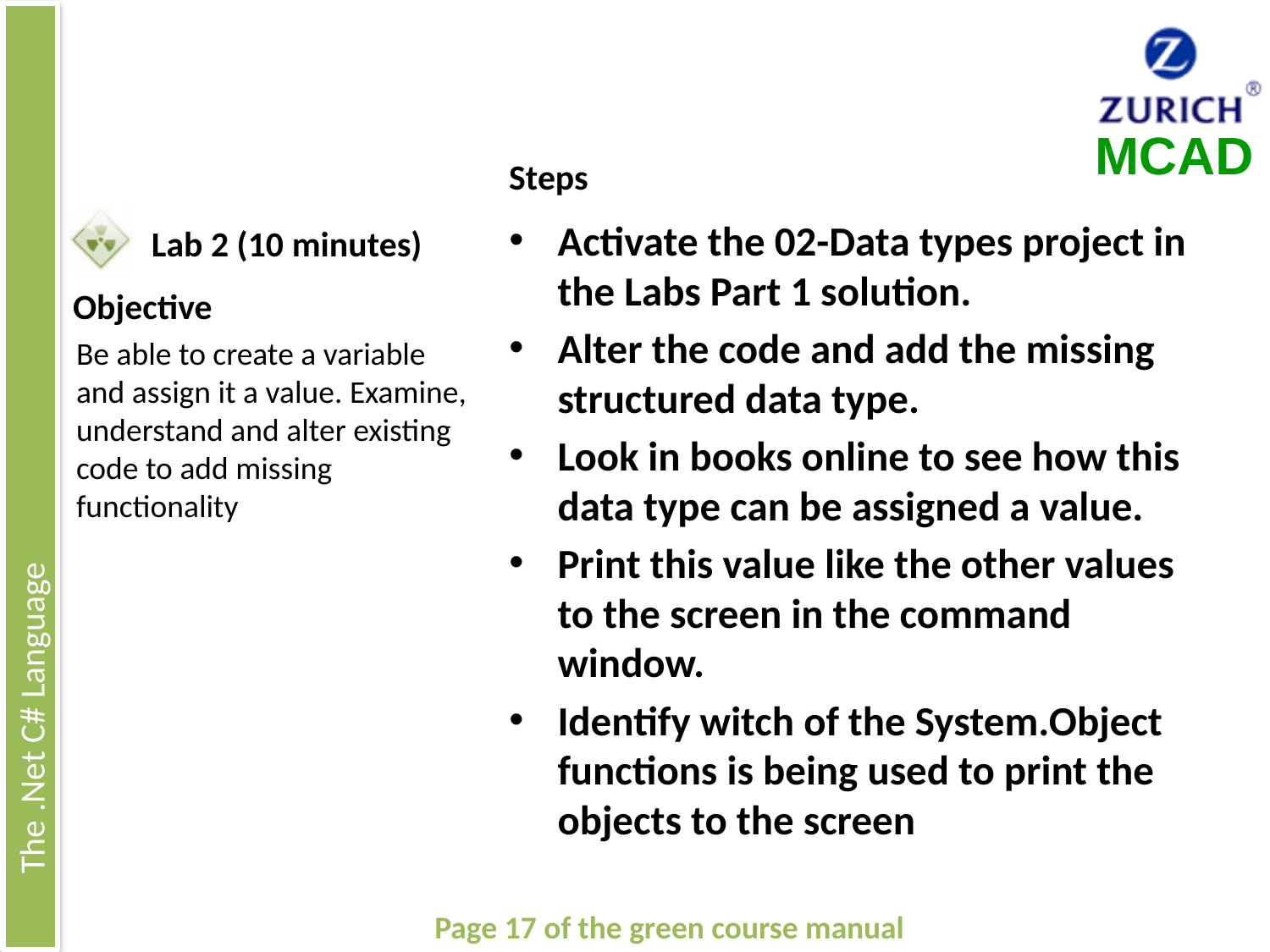

# Lab 2 (10 minutes)
Activate the 02-Data types project in the Labs Part 1 solution.
Alter the code and add the missing structured data type.
Look in books online to see how this data type can be assigned a value.
Print this value like the other values to the screen in the command window.
Identify witch of the System.Object functions is being used to print the objects to the screen
Be able to create a variable and assign it a value. Examine, understand and alter existing code to add missing functionality
Page 17 of the green course manual